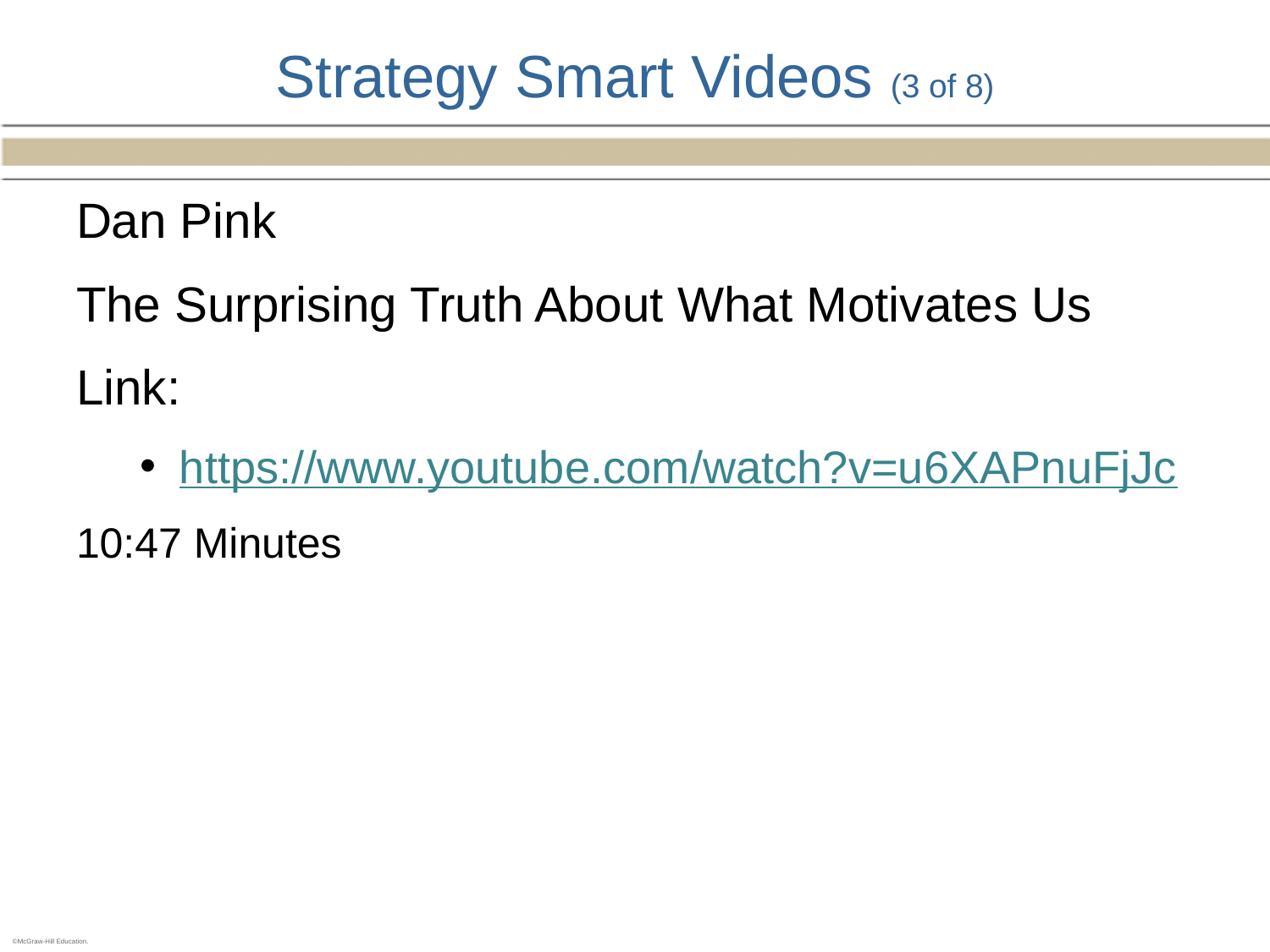

# Strategy Smart Videos (3 of 8)
Dan Pink
The Surprising Truth About What Motivates Us
Link:
https://www.youtube.com/watch?v=u6XAPnuFjJc
10:47 Minutes